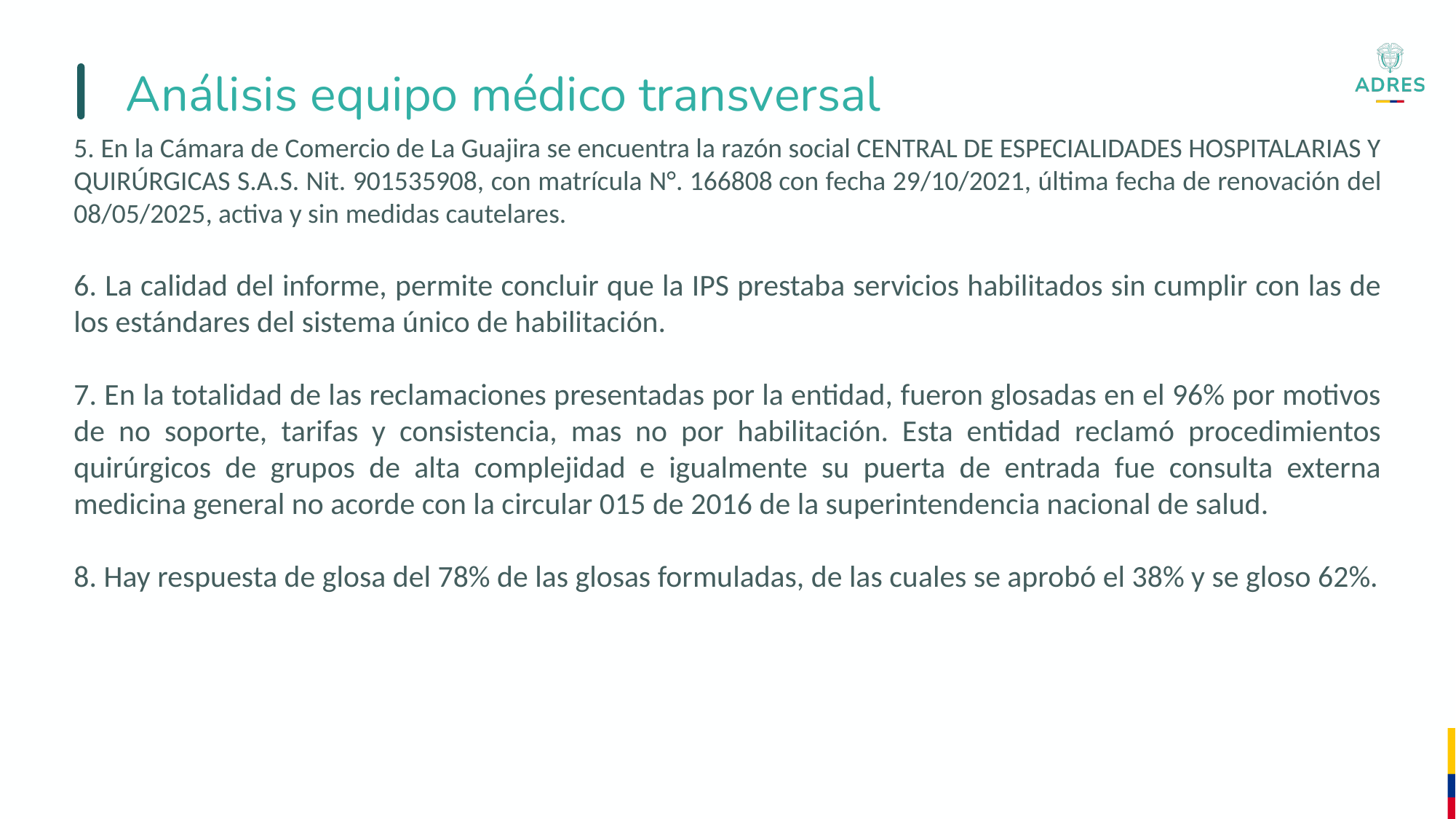

# Análisis equipo médico transversal

5. En la Cámara de Comercio de La Guajira se encuentra la razón social CENTRAL DE ESPECIALIDADES HOSPITALARIAS Y QUIRÚRGICAS S.A.S. Nit. 901535908, con matrícula N°. 166808 con fecha 29/10/2021, última fecha de renovación del 08/05/2025, activa y sin medidas cautelares.

6. La calidad del informe, permite concluir que la IPS prestaba servicios habilitados sin cumplir con las de los estándares del sistema único de habilitación.

7. En la totalidad de las reclamaciones presentadas por la entidad, fueron glosadas en el 96% por motivos de no soporte, tarifas y consistencia, mas no por habilitación. Esta entidad reclamó procedimientos quirúrgicos de grupos de alta complejidad e igualmente su puerta de entrada fue consulta externa medicina general no acorde con la circular 015 de 2016 de la superintendencia nacional de salud.

8. Hay respuesta de glosa del 78% de las glosas formuladas, de las cuales se aprobó el 38% y se gloso 62%.